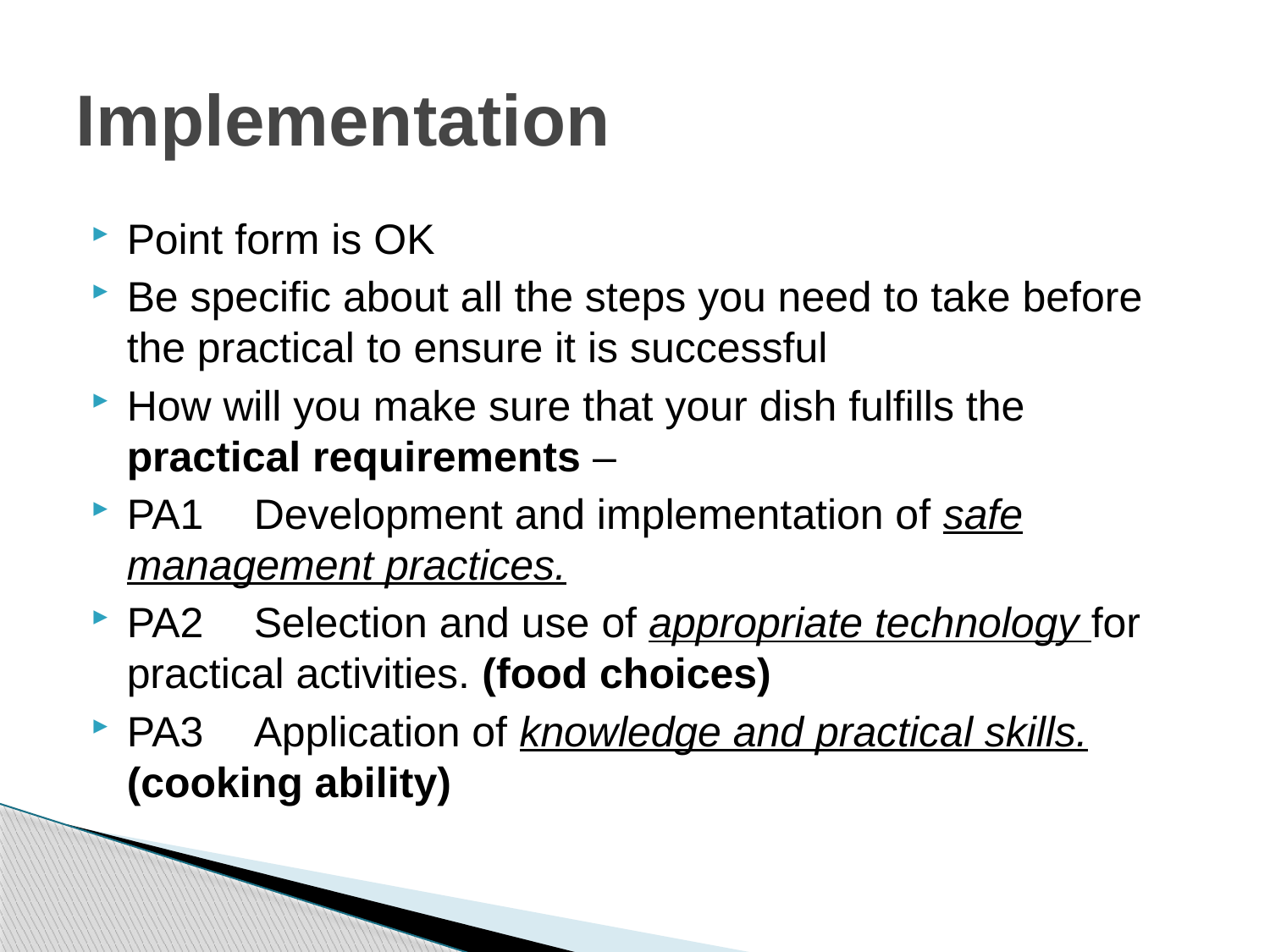

# Implementation
Point form is OK
Be specific about all the steps you need to take before the practical to ensure it is successful
How will you make sure that your dish fulfills the practical requirements –
PA1	Development and implementation of safe management practices.
PA2	Selection and use of appropriate technology for practical activities. (food choices)
PA3	Application of knowledge and practical skills.  (cooking ability)